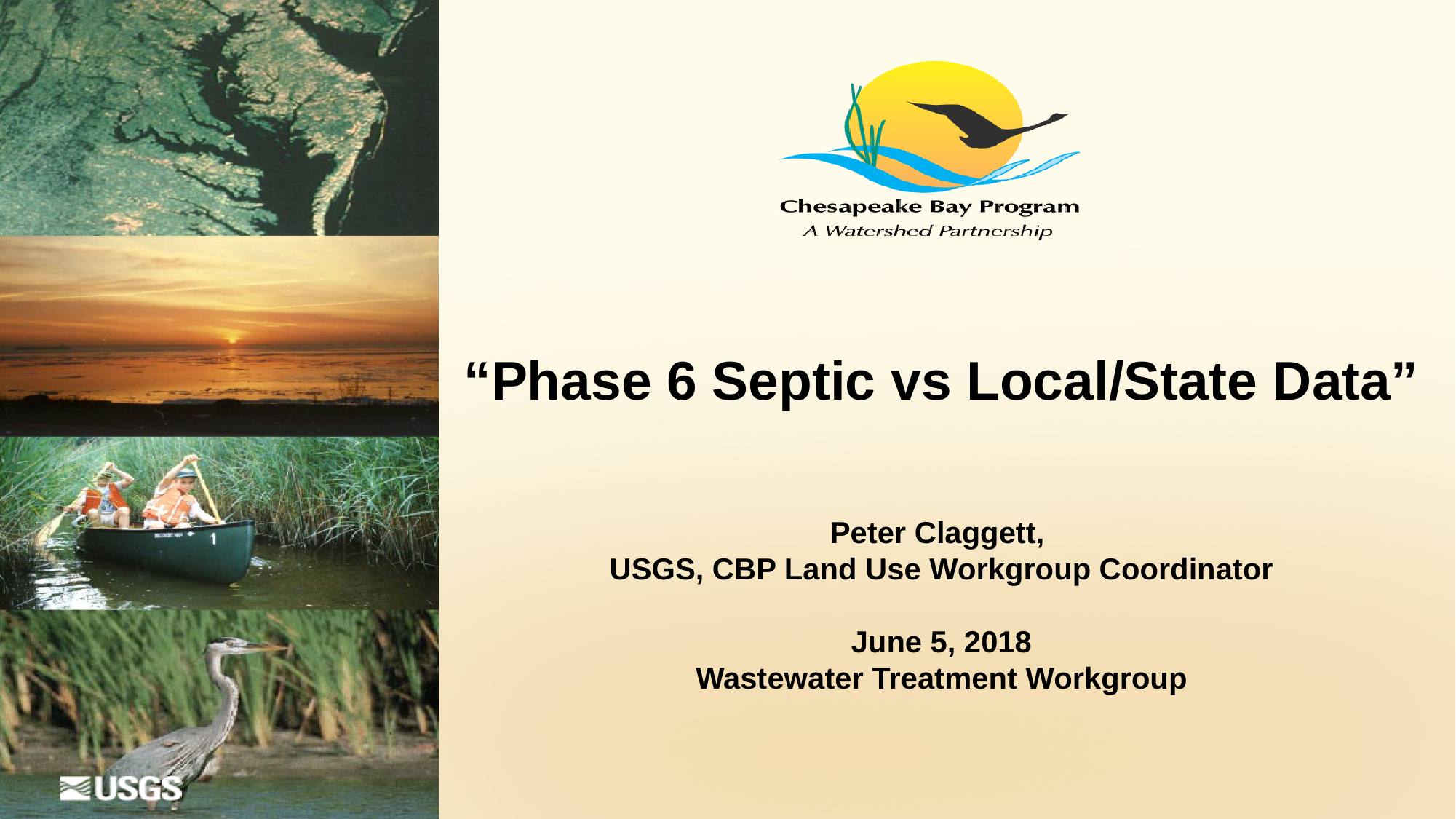

“Phase 6 Septic vs Local/State Data”

Peter Claggett,
USGS, CBP Land Use Workgroup Coordinator

June 5, 2018
Wastewater Treatment Workgroup